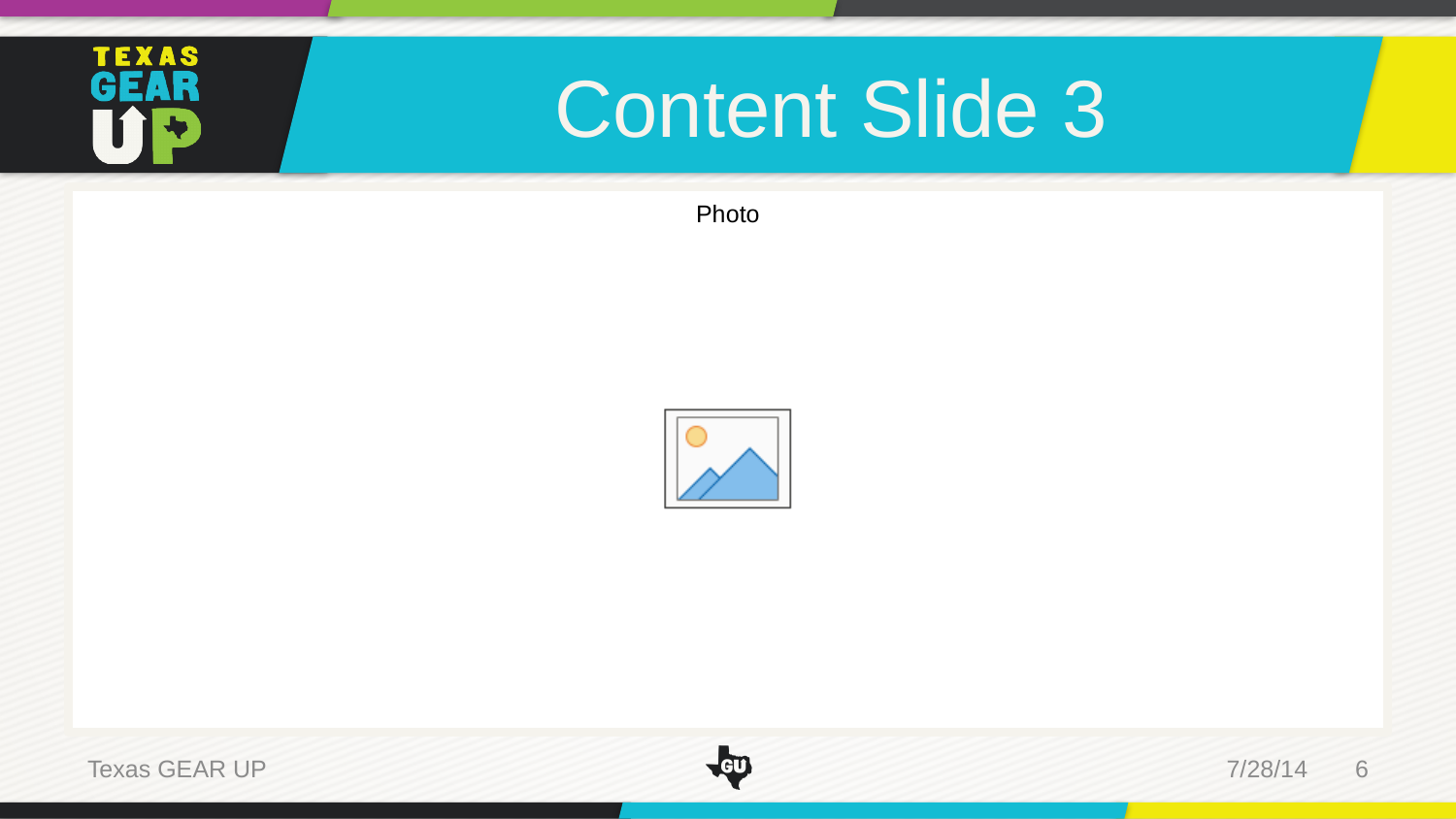

Content Slide 3

7/28/14
6
Texas GEAR UP